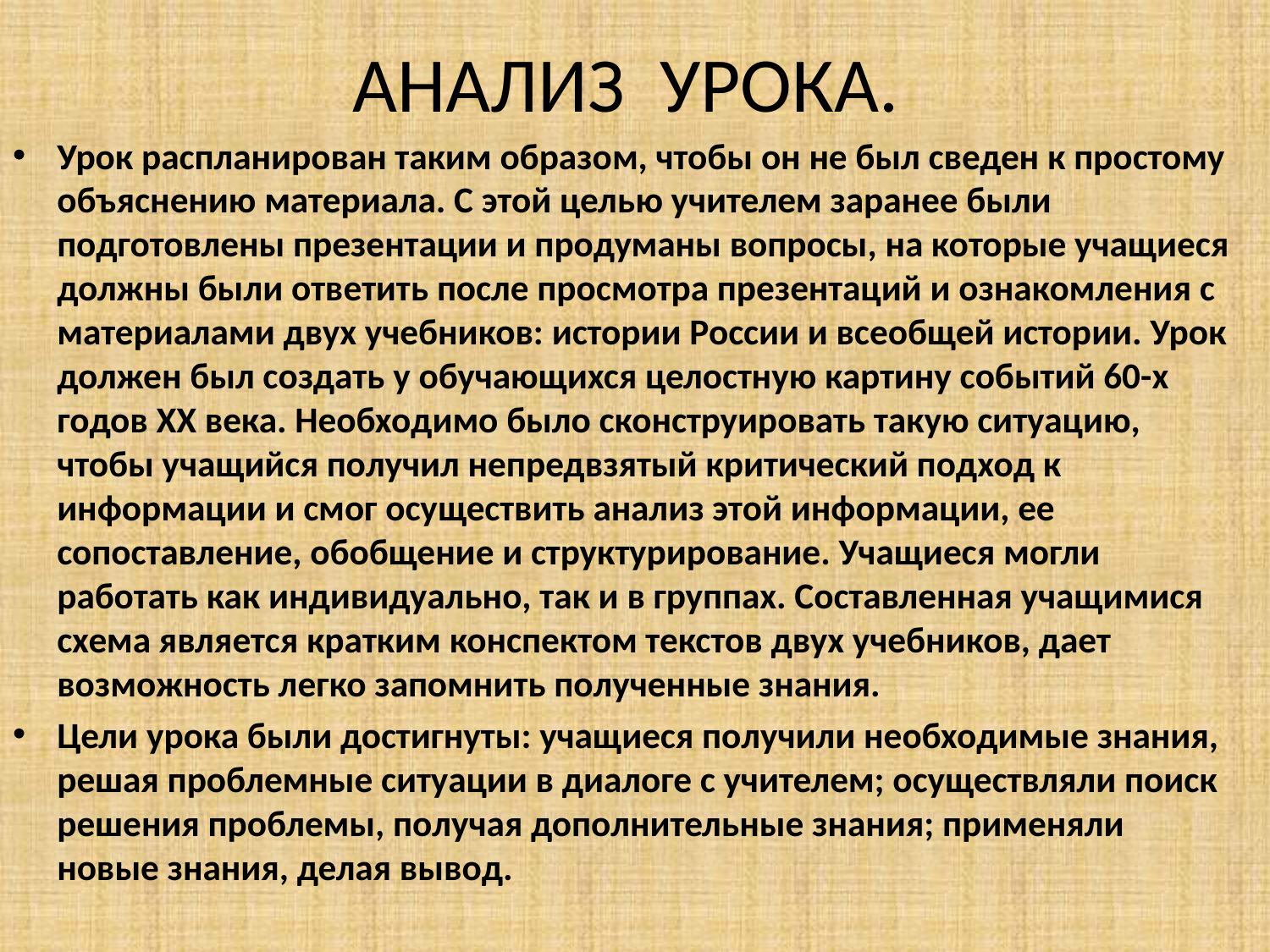

# АНАЛИЗ  УРОКА.
Урок распланирован таким образом, чтобы он не был сведен к простому объяснению материала. С этой целью учителем заранее были подготовлены презентации и продуманы вопросы, на которые учащиеся должны были ответить после просмотра презентаций и ознакомления с материалами двух учебников: истории России и всеобщей истории. Урок должен был создать у обучающихся целостную картину событий 60-х годов ХХ века. Необходимо было сконструировать такую ситуацию, чтобы учащийся получил непредвзятый критический подход к информации и смог осуществить анализ этой информации, ее сопоставление, обобщение и структурирование. Учащиеся могли работать как индивидуально, так и в группах. Составленная учащимися схема является кратким конспектом текстов двух учебников, дает возможность легко запомнить полученные знания.
Цели урока были достигнуты: учащиеся получили необходимые знания, решая проблемные ситуации в диалоге с учителем; осуществляли поиск решения проблемы, получая дополнительные знания; применяли новые знания, делая вывод.